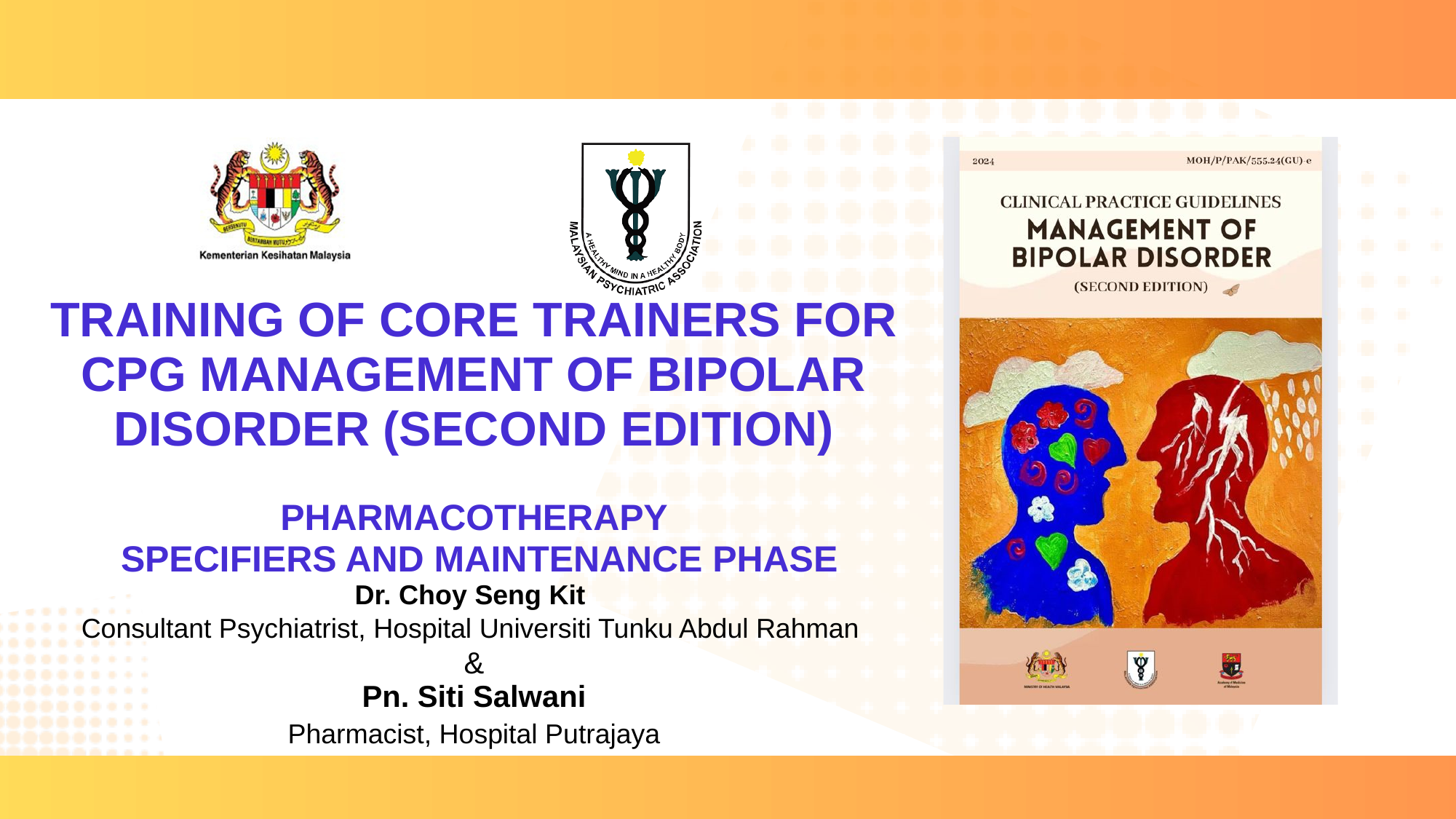

TRAINING OF CORE TRAINERS FOR CPG MANAGEMENT OF BIPOLAR DISORDER (SECOND EDITION)

PHARMACOTHERAPY
 SPECIFIERS AND MAINTENANCE PHASE
Dr. Choy Seng Kit
Consultant Psychiatrist, Hospital Universiti Tunku Abdul Rahman
&
Pn. Siti Salwani
Pharmacist, Hospital Putrajaya